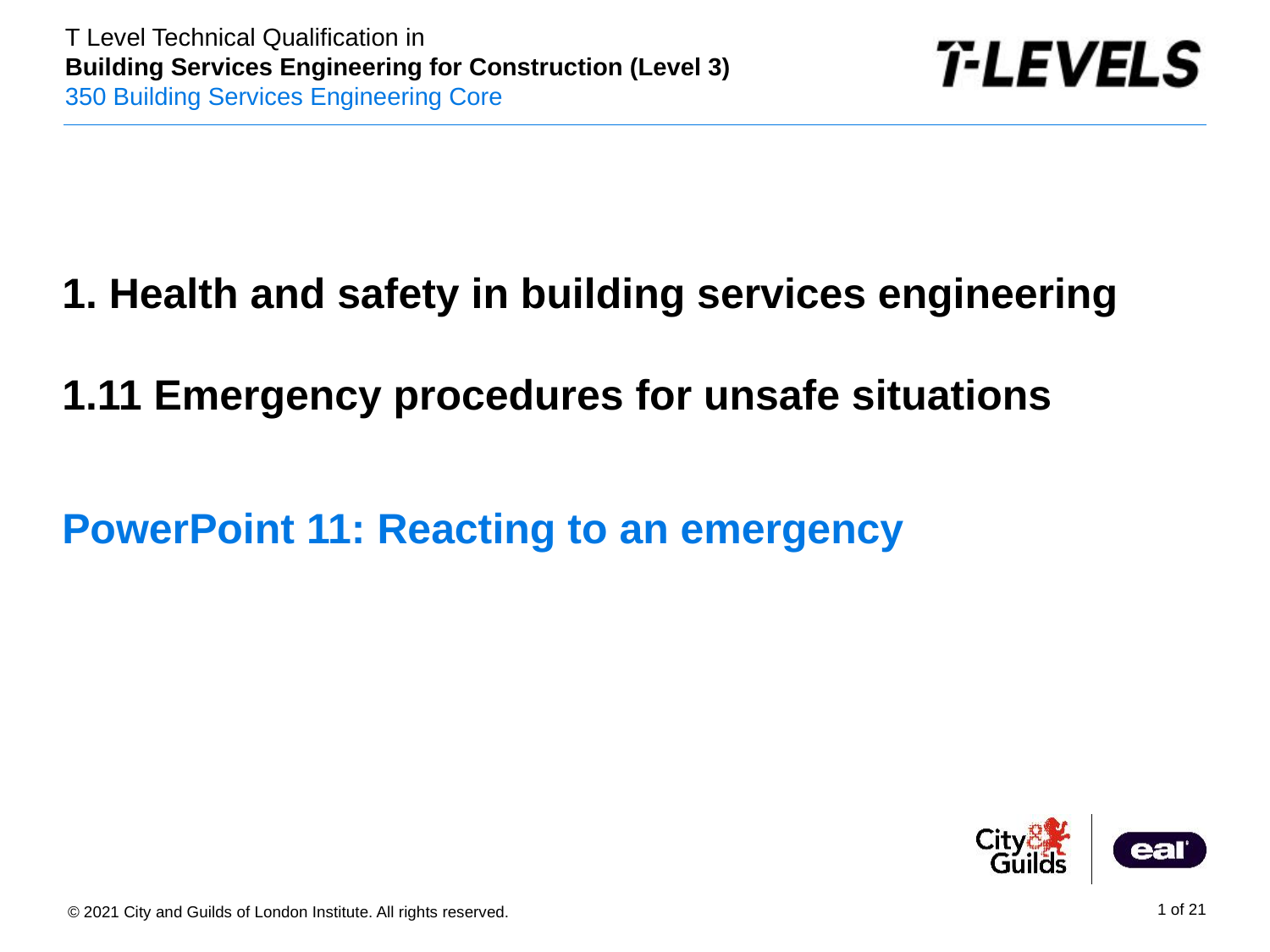

PowerPoint presentation

1. Health and safety in building services engineering

1.11 Emergency procedures for unsafe situations
# PowerPoint 11: Reacting to an emergency